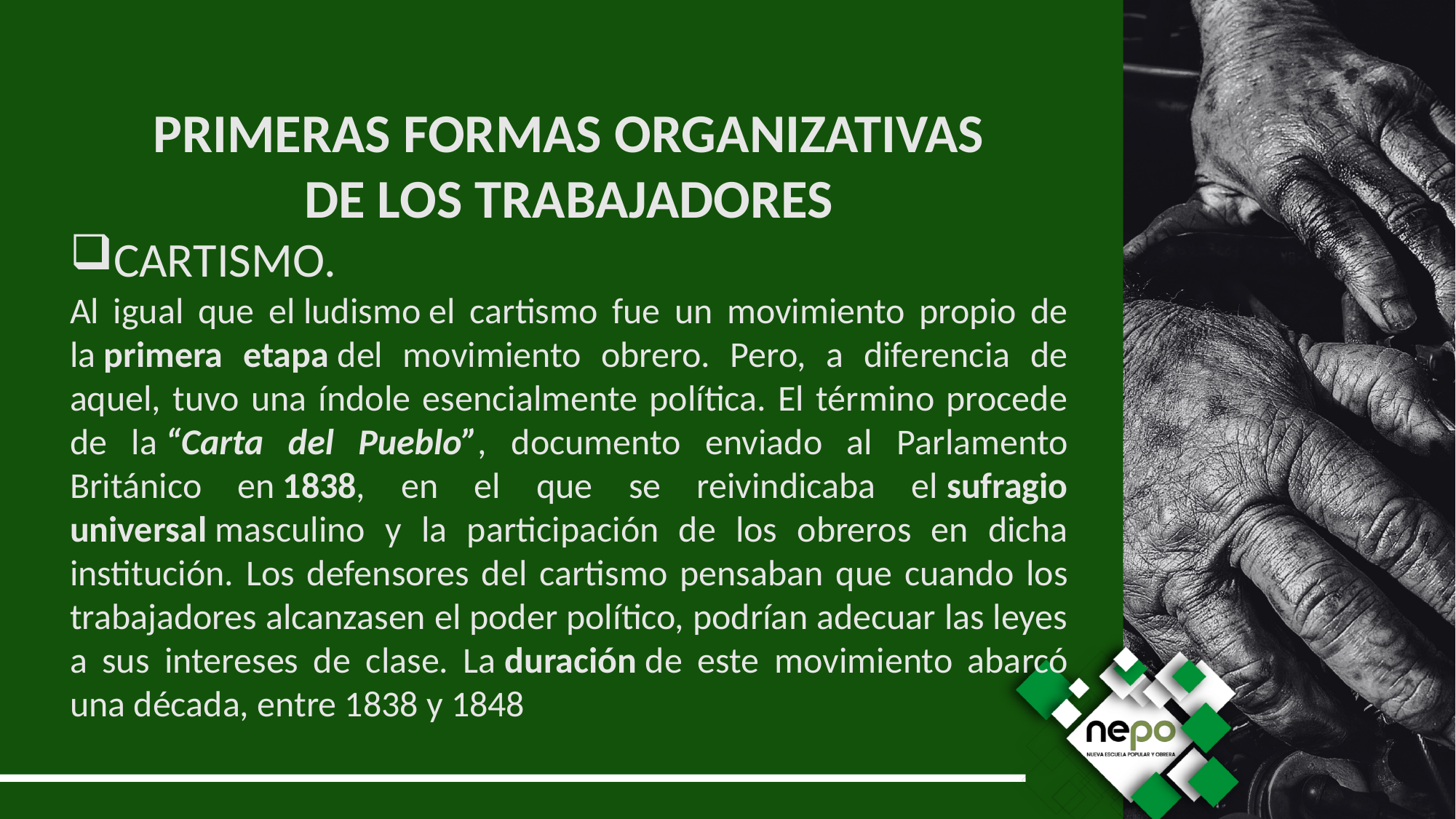

PRIMERAS FORMAS ORGANIZATIVAS
DE LOS TRABAJADORES
CARTISMO.
Al igual que el ludismo el cartismo fue un movimiento propio de la primera etapa del movimiento obrero. Pero, a diferencia de aquel, tuvo una índole esencialmente política. El término procede de la “Carta del Pueblo”, documento enviado al Parlamento Británico en 1838, en el que se reivindicaba el sufragio universal masculino y la participación de los obreros en dicha institución. Los defensores del cartismo pensaban que cuando los trabajadores alcanzasen el poder político, podrían adecuar las leyes a sus intereses de clase. La duración de este movimiento abarcó una década, entre 1838 y 1848